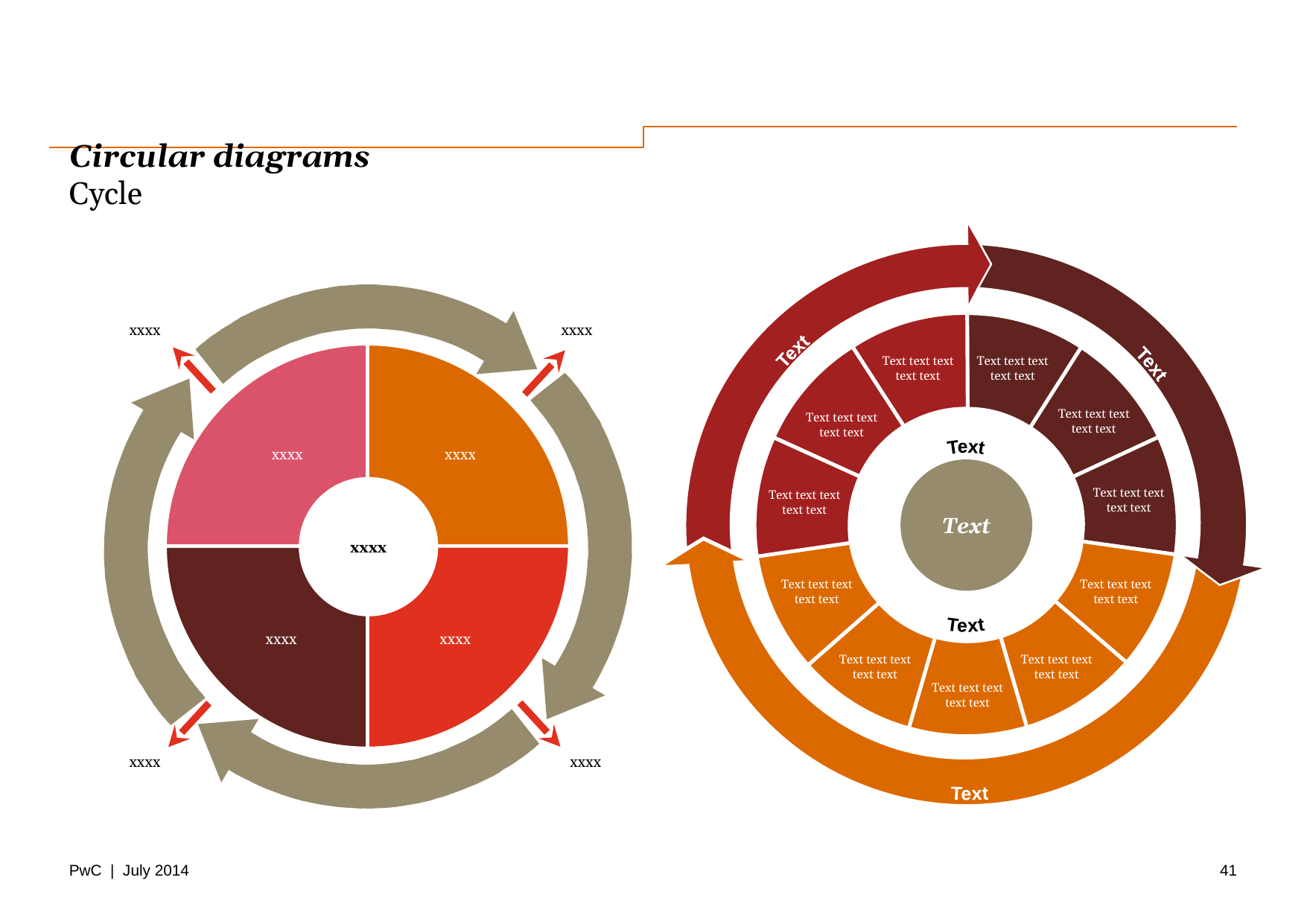

# Circular diagrams Cycle

xxxx
xxxx

xxxx
xxxx
xxxx
xxxx
xxxx

xxxx
xxxx

Text
Text

Text text text text text
Text text text text text
Text text text text text
Text text text text text

Text
Text
Text
Text text text text text
Text text text text text

Text text text text text
Text text text text text

Text
Text text text text text
Text text text text text
Text text text text text
41